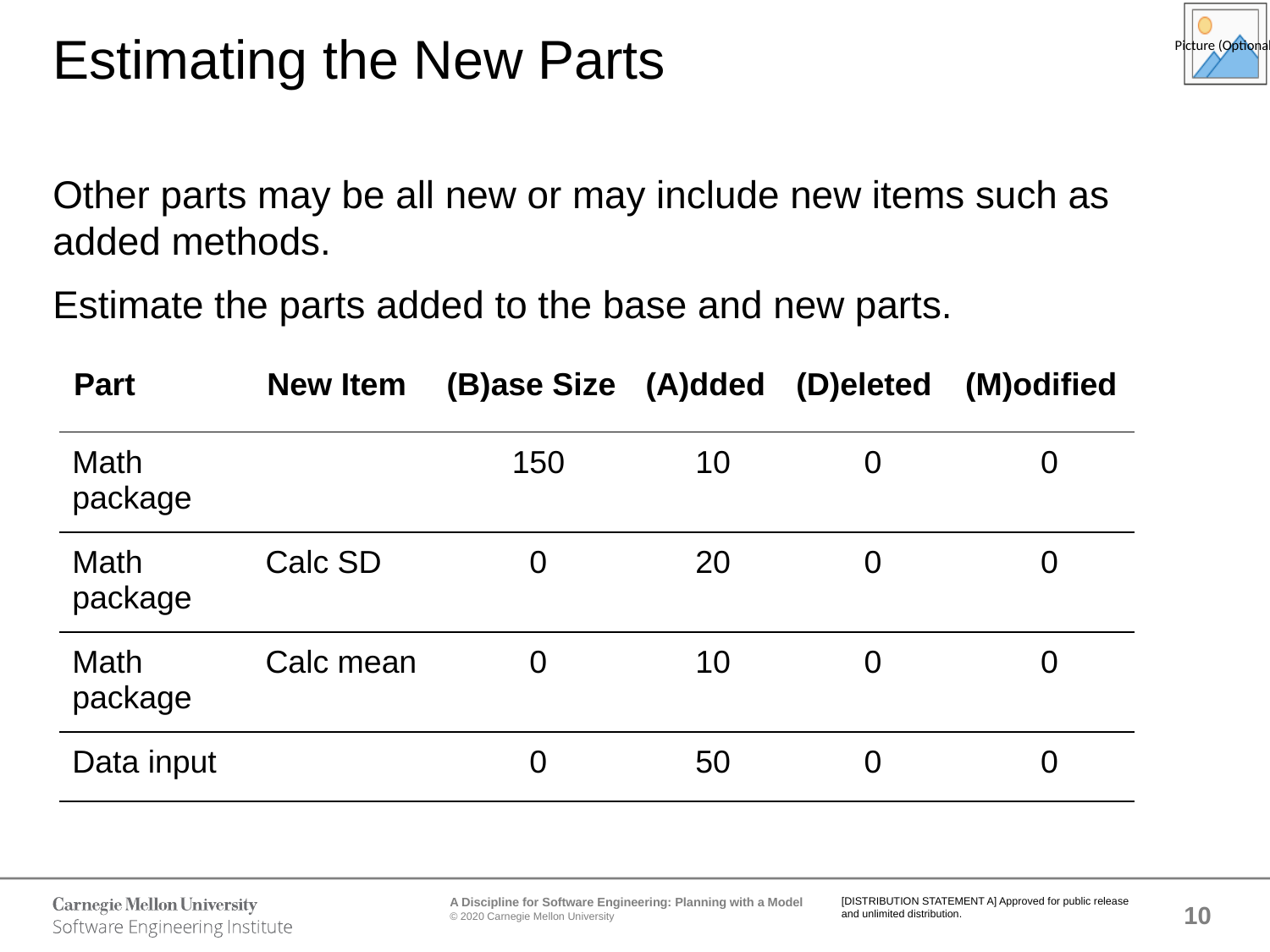

# Estimating the New Parts
Other parts may be all new or may include new items such as added methods.
Estimate the parts added to the base and new parts.
Base Program
Si
Added
Delete

| Part | New Item | (B)ase Size | (A)dded | (D)eleted | (M)odified |
| --- | --- | --- | --- | --- | --- |
| Math package |  | 150 | 10 | 0 | 0 |
| Math package | Calc SD | 0 | 20 | 0 | 0 |
| Math package | Calc mean | 0 | 10 | 0 | 0 |
| Data input |  | 0 | 50 | 0 | 0 |